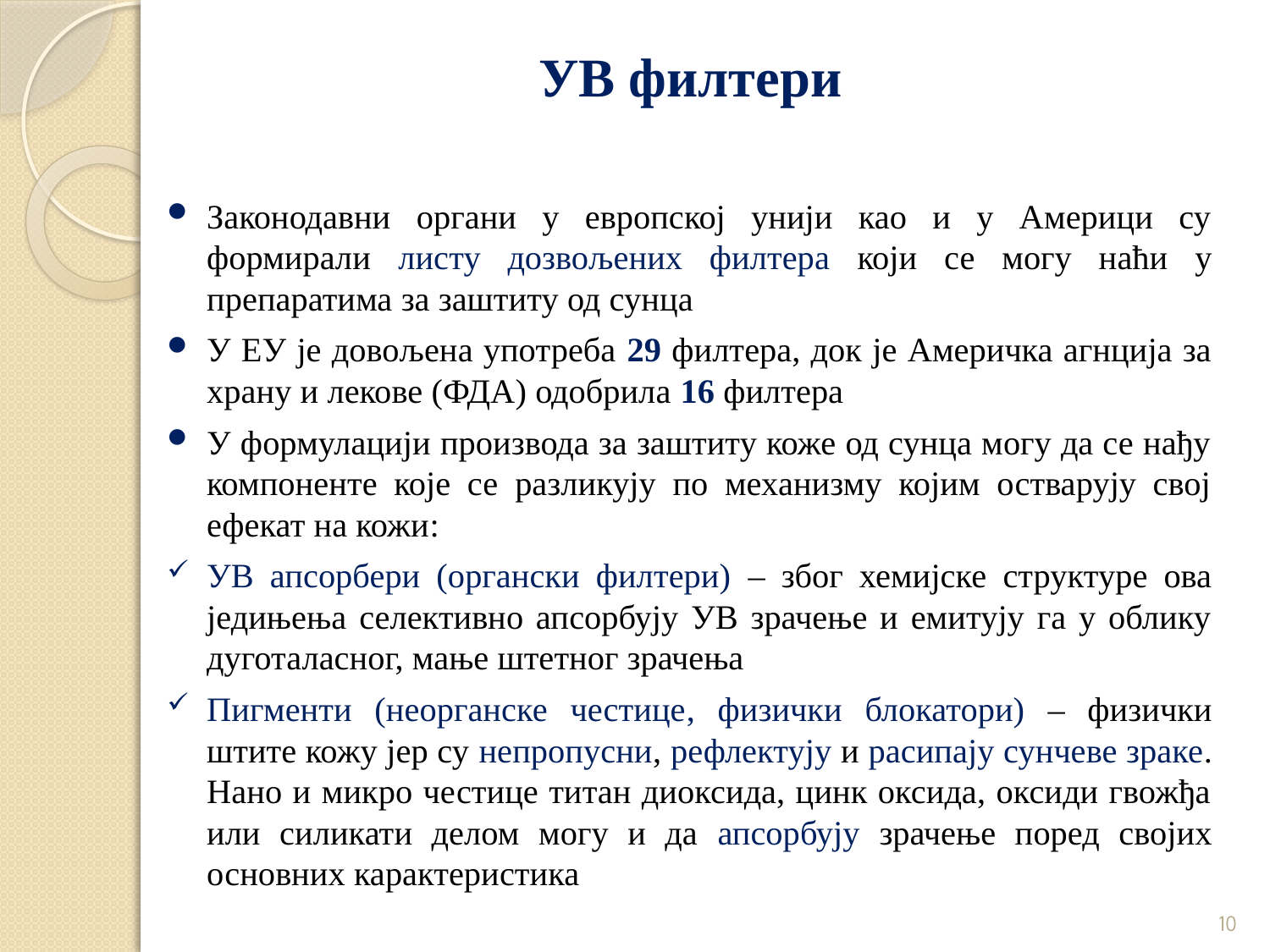

УВ филтери

Законодавни органи у европској унији као и у Америци су формирали листу дозвољених филтера који се могу наћи у препаратима за заштиту од сунца
У ЕУ је довољена употреба 29 филтера, док је Америчка агнција за храну и лекове (ФДА) одобрила 16 филтера
У формулацији производа за заштиту коже од сунца могу да се нађу компоненте које се разликују по механизму којим остварују свој ефекат на кожи:
УВ апсорбери (органски филтери) – због хемијске структуре ова једињења селективно апсорбују УВ зрачење и емитују га у облику дуготаласног, мање штетног зрачења
Пигменти (неорганске честице, физички блокатори) – физички штите кожу јер су непропусни, рефлектују и расипају сунчеве зраке. Нано и микро честице титан диоксида, цинк оксида, оксиди гвожђа или силикати делом могу и да апсорбују зрачење поред својих основних карактеристика

10